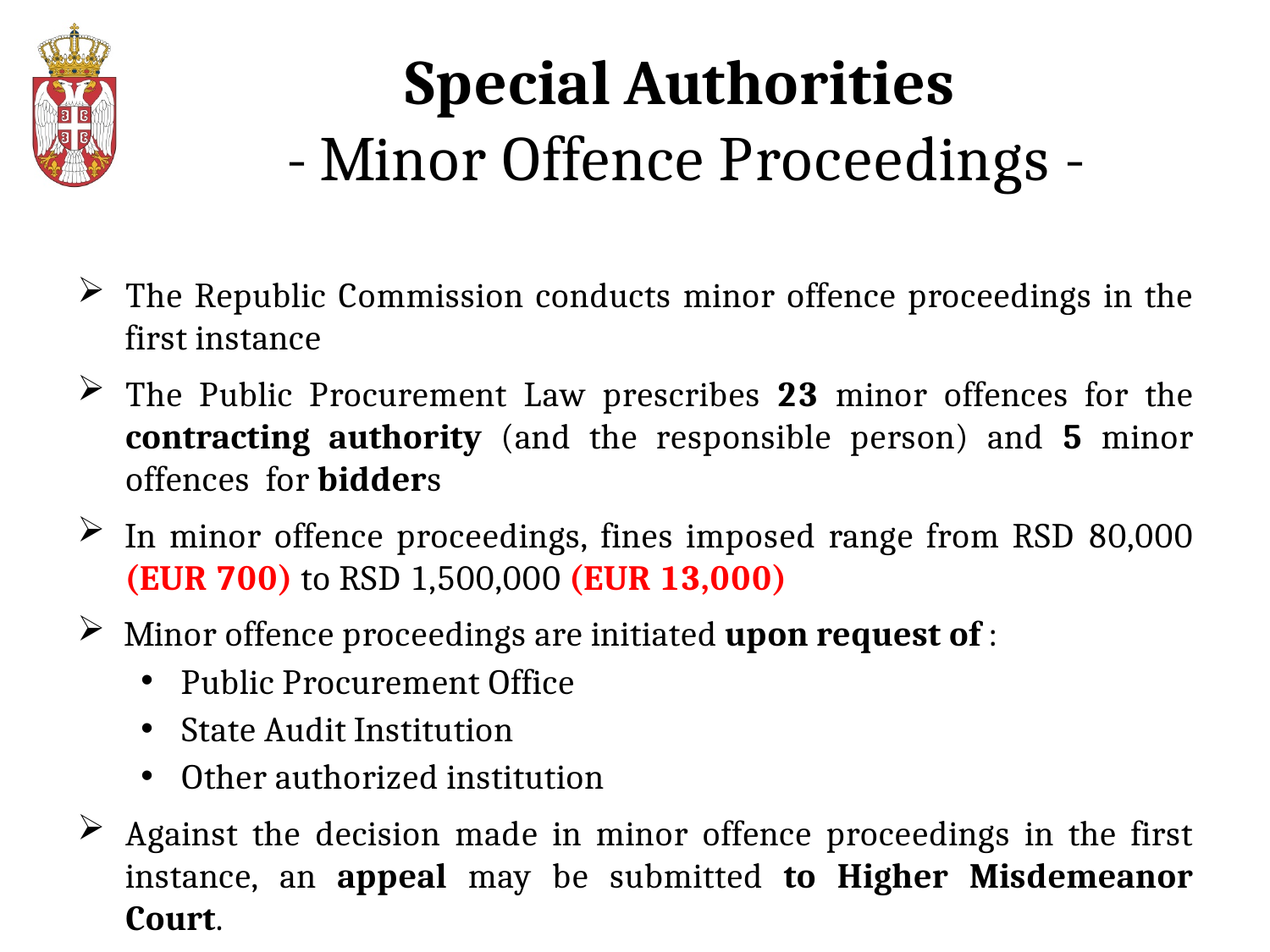

# Special Authorities - Minor Offence Proceedings -
The Republic Commission conducts minor offence proceedings in the first instance
The Public Procurement Law prescribes 23 minor offences for the contracting authority (and the responsible person) and 5 minor offences  for bidders
In minor offence proceedings, fines imposed range from RSD 80,000 (EUR 700) to RSD 1,500,000 (EUR 13,000)
Minor offence proceedings are initiated upon request of :
Public Procurement Office
State Audit Institution
Other authorized institution
Against the decision made in minor offence proceedings in the first instance, an appeal may be submitted to Higher Misdemeanor Court.